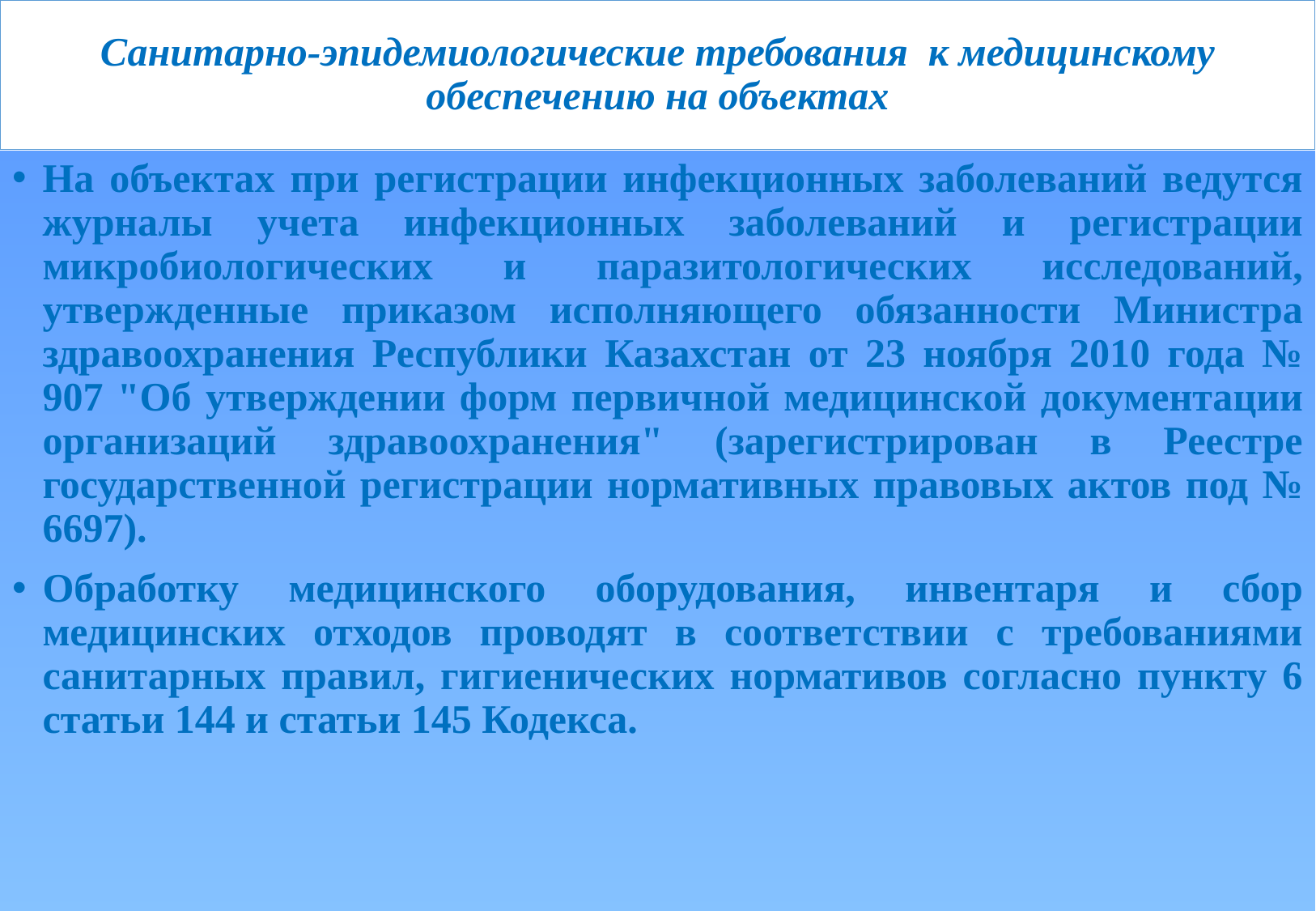

# Санитарно-эпидемиологические требования  к медицинскому обеспечению на объектах
На объектах при регистрации инфекционных заболеваний ведутся журналы учета инфекционных заболеваний и регистрации микробиологических и паразитологических исследований, утвержденные приказом исполняющего обязанности Министра здравоохранения Республики Казахстан от 23 ноября 2010 года № 907 "Об утверждении форм первичной медицинской документации организаций здравоохранения" (зарегистрирован в Реестре государственной регистрации нормативных правовых актов под № 6697).
Обработку медицинского оборудования, инвентаря и сбор медицинских отходов проводят в соответствии с требованиями санитарных правил, гигиенических нормативов согласно пункту 6 статьи 144 и статьи 145 Кодекса.
23